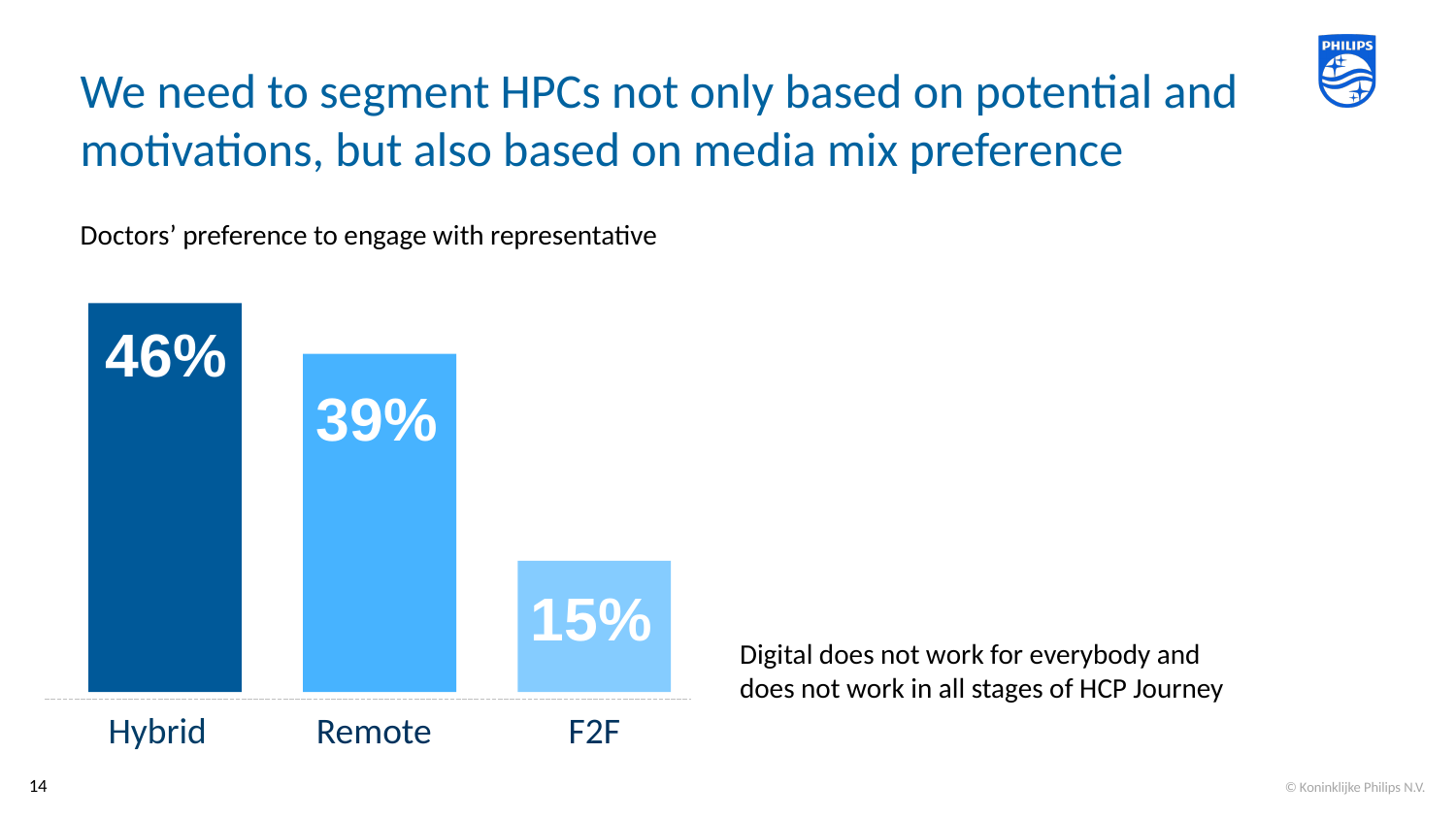

# We need to segment HPCs not only based on potential and motivations, but also based on media mix preference
Doctors’ preference to engage with representative
46%
39%

15%
Hybrid
Remote
F2F

Digital does not work for everybody and does not work in all stages of HCP Journey
14